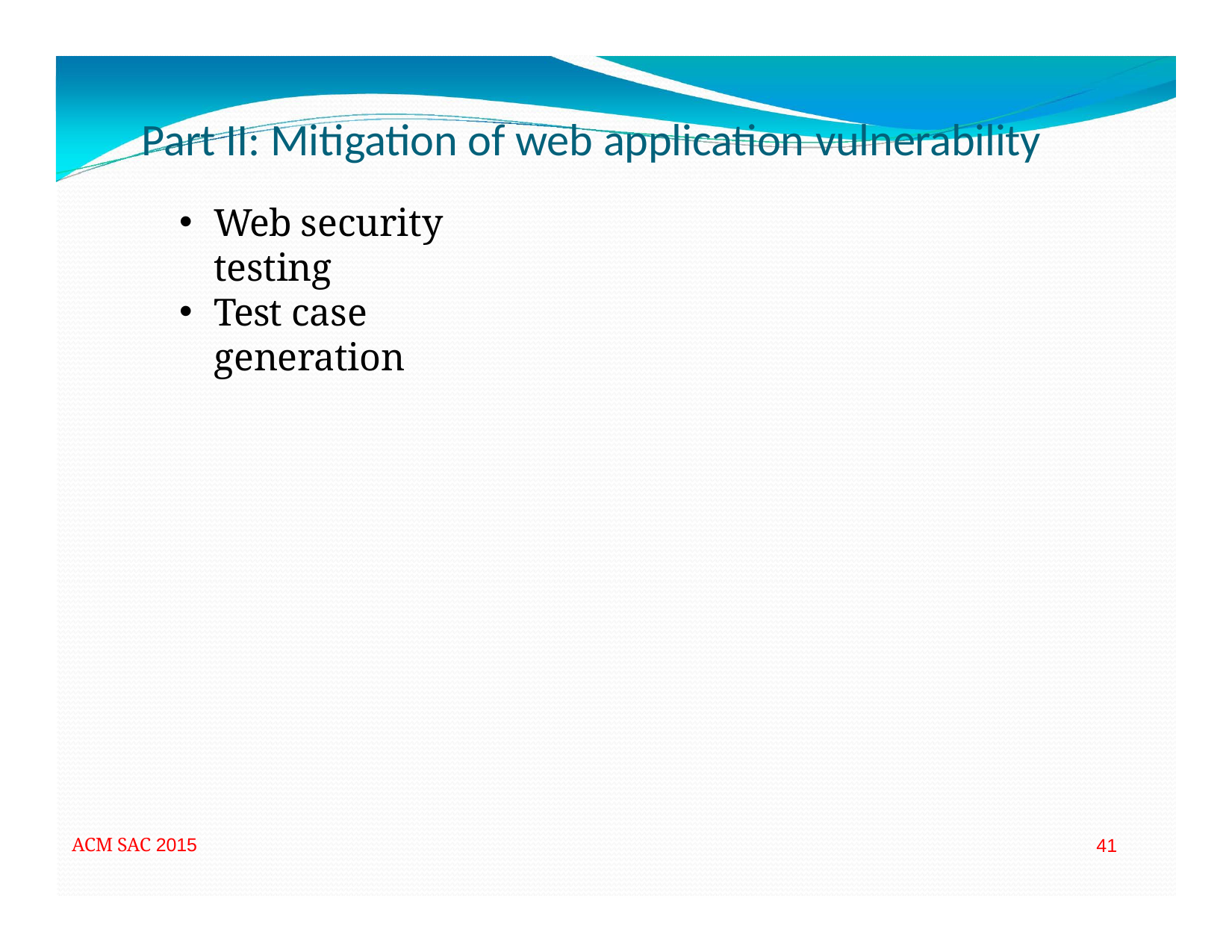

# Part II: Mitigation of web application vulnerability
Web security testing
Test case generation
ACM SAC 2015
41